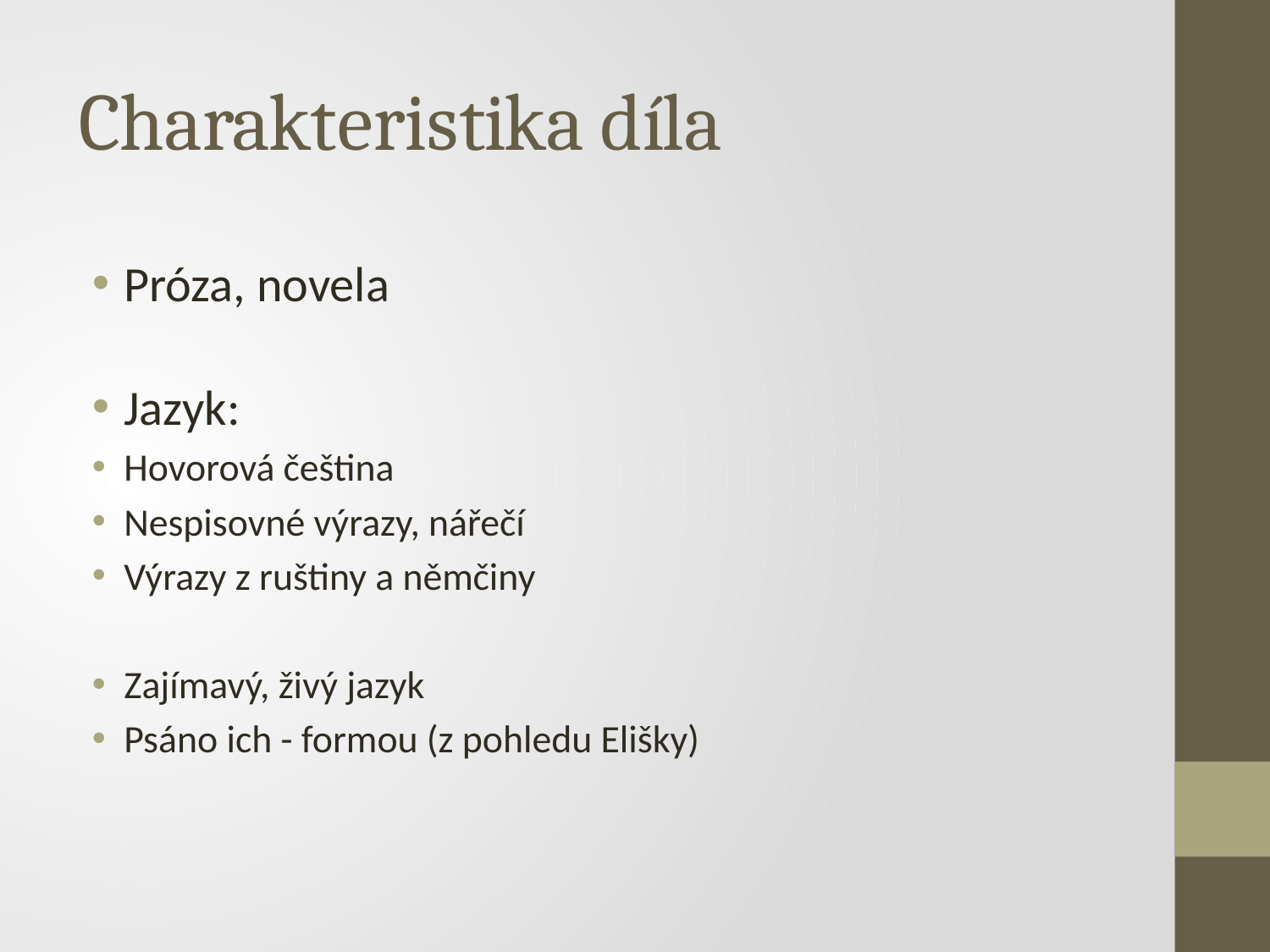

# Charakteristika díla
Próza, novela

Jazyk:
Hovorová čeština
Nespisovné výrazy, nářečí
Výrazy z ruštiny a němčiny

Zajímavý, živý jazyk
Psáno ich - formou (z pohledu Elišky)